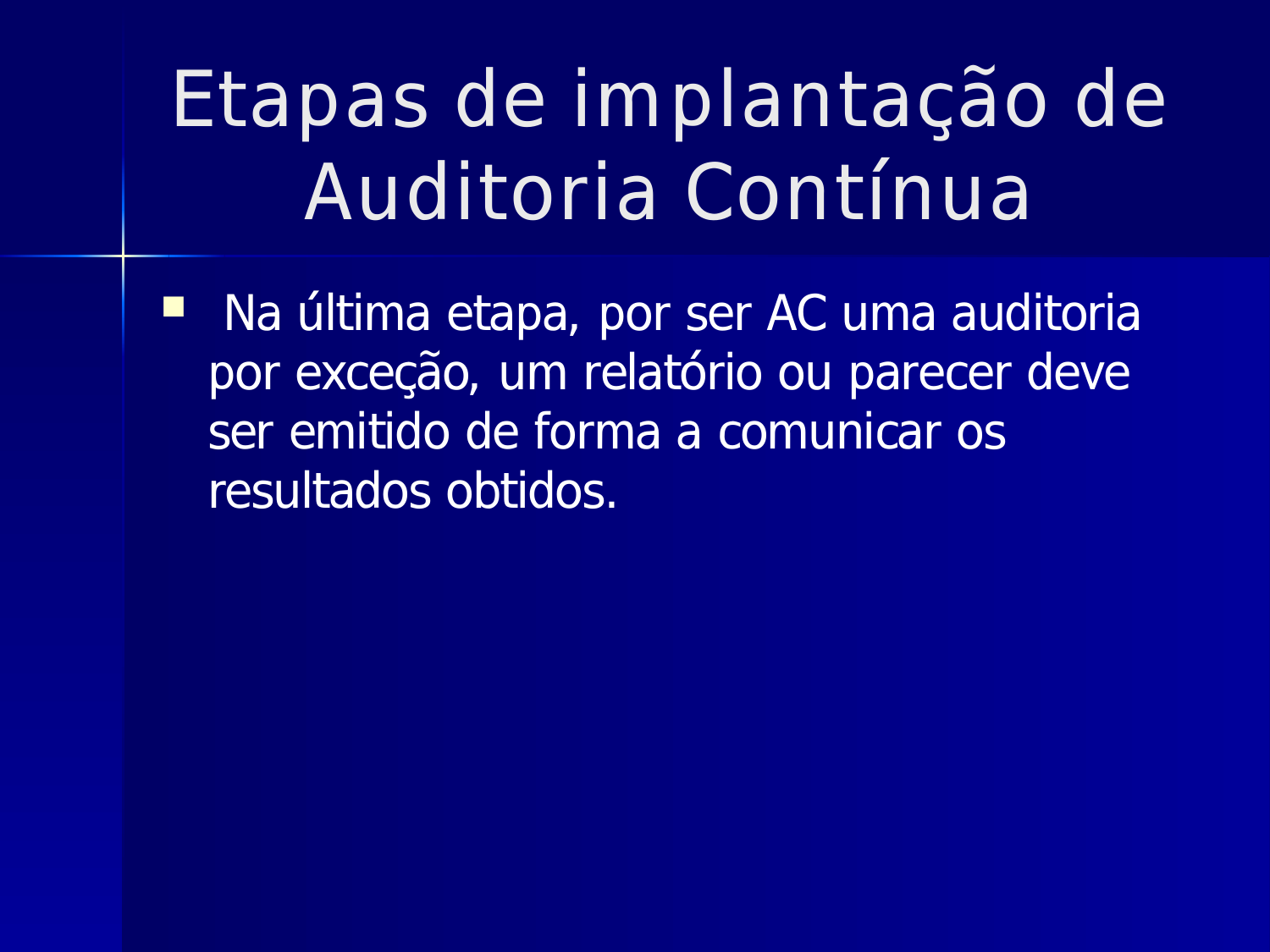

# Etapas de implantação de Auditoria Contínua
 Na última etapa, por ser AC uma auditoria por exceção, um relatório ou parecer deve ser emitido de forma a comunicar os resultados obtidos.